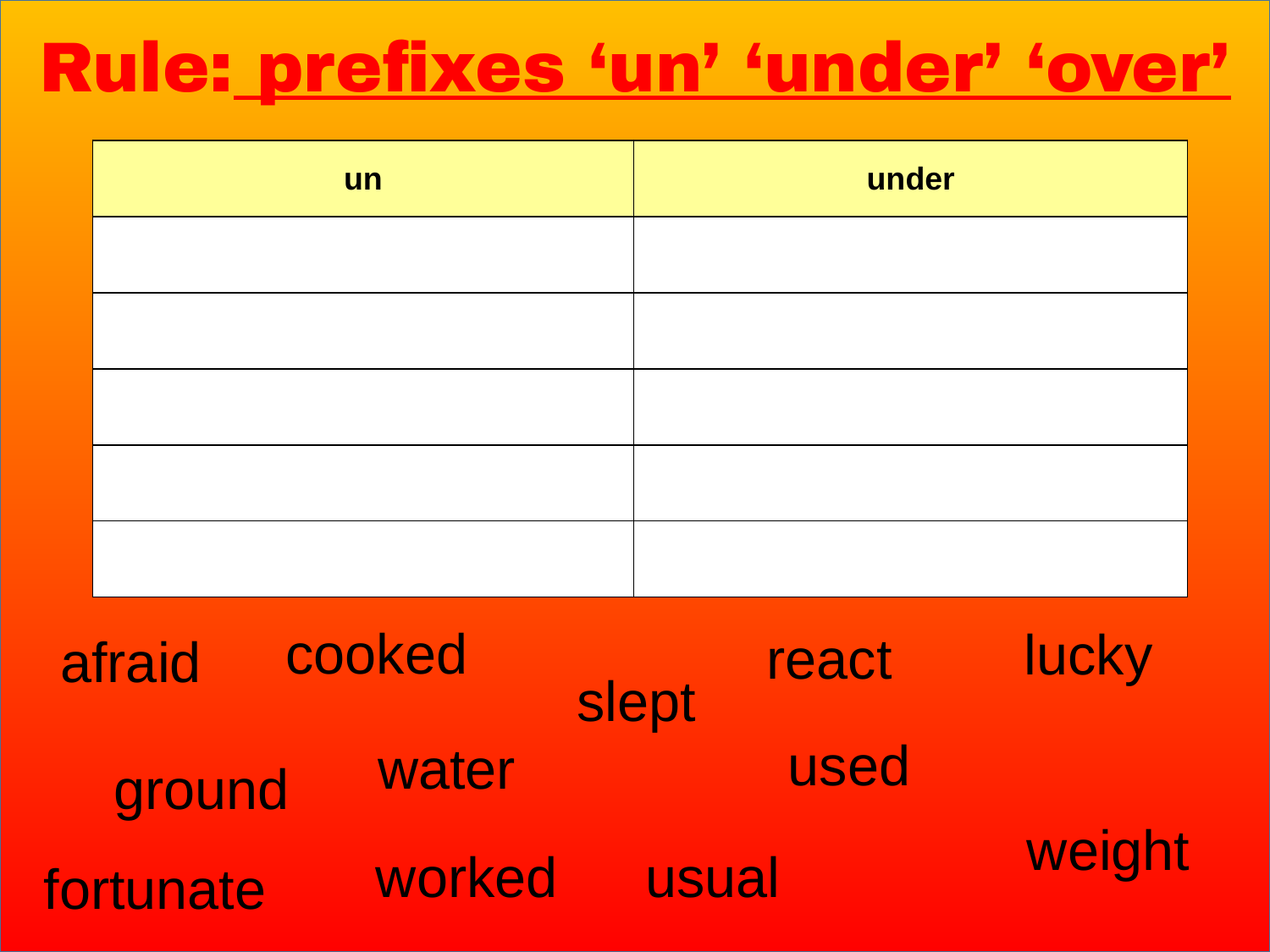

Rule: prefixes ‘un’ ‘under’ ‘over’
| un | under |
| --- | --- |
|  |  |
|  |  |
|  |  |
|  |  |
|  |  |
cooked
lucky
react
afraid
slept
used
water
ground
weight
worked
usual
fortunate